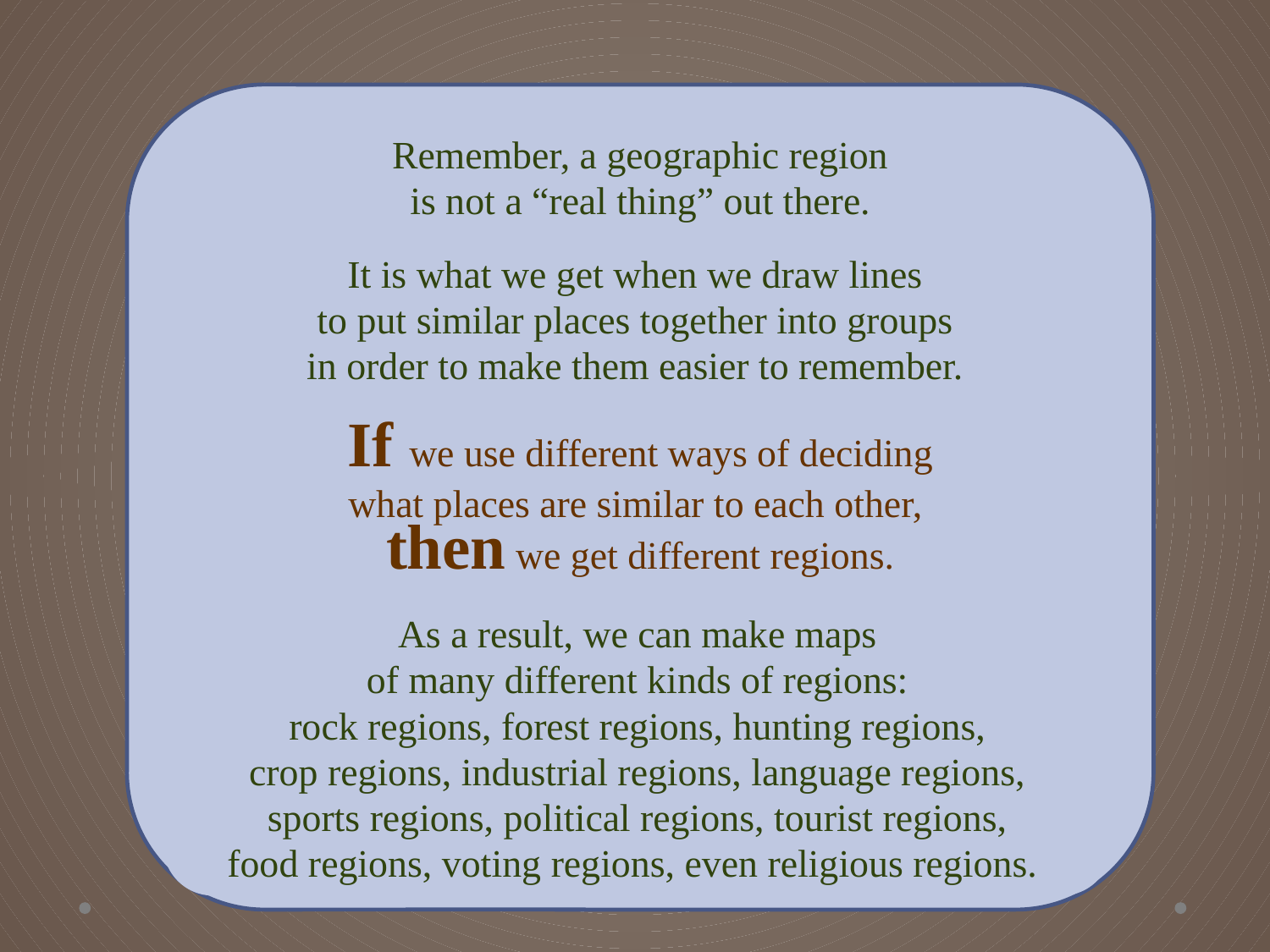

Remember, a geographic region
is not a “real thing” out there.

It is what we get when we draw lines
to put similar places together into groups
in order to make them easier to remember.
If we use different ways of deciding
what places are similar to each other,
then we get different regions.
As a result, we can make maps
of many different kinds of regions:
rock regions, forest regions, hunting regions,
crop regions, industrial regions, language regions,
sports regions, political regions, tourist regions,
food regions, voting regions, even religious regions.